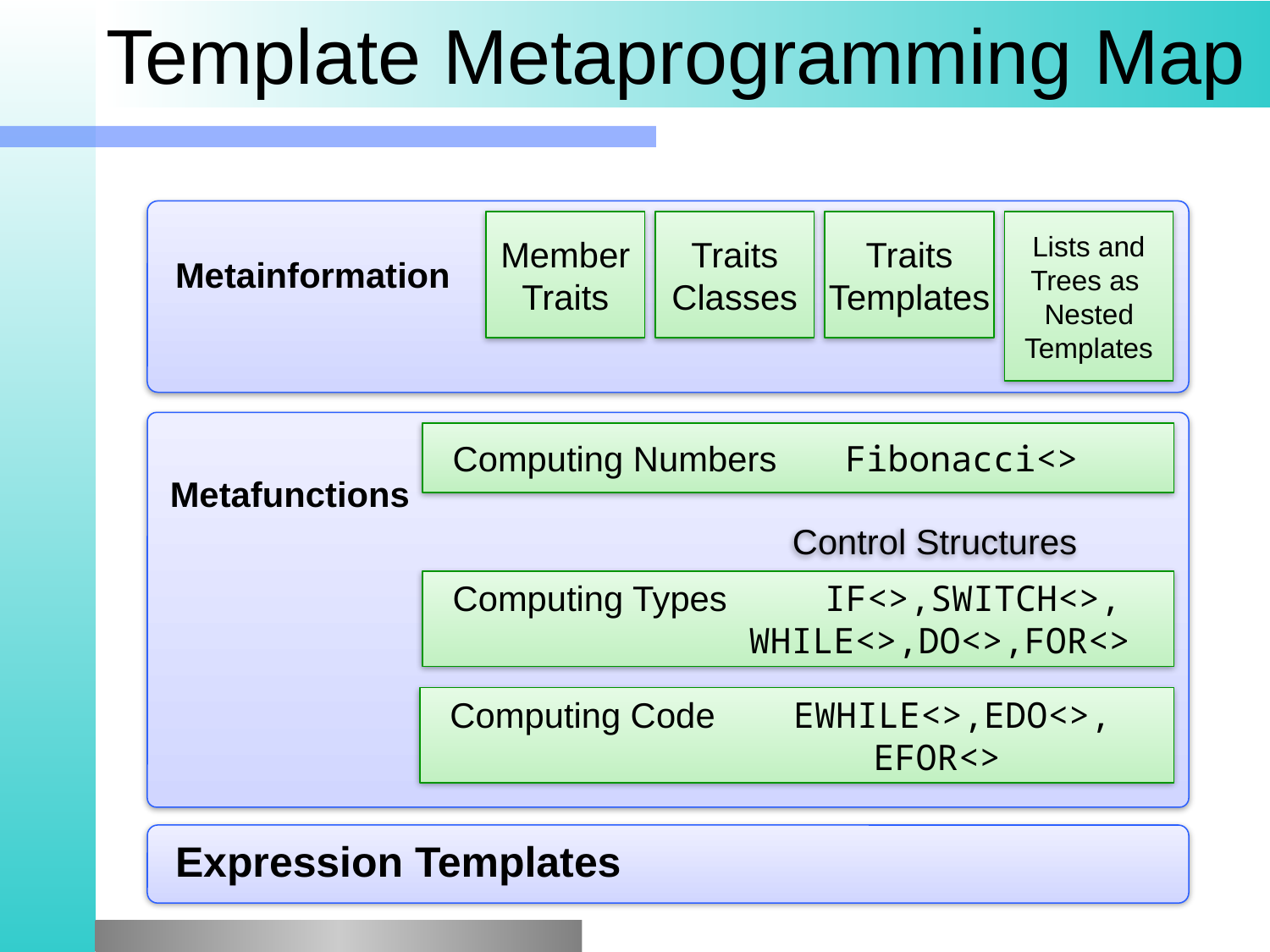

# Template Metaprogramming Map

Metainformation
Member Traits
Traits Classes
Traits Templates
Lists and Trees as  Nested Templates

Metafunctions
Computing Numbers       Fibonacci<>
Control Structures

Computing Types          IF<>,SWITCH<>,
              WHILE<>,DO<>,FOR<>
Computing Code        EWHILE<>,EDO<>,
                    EFOR<>
Expression Templates